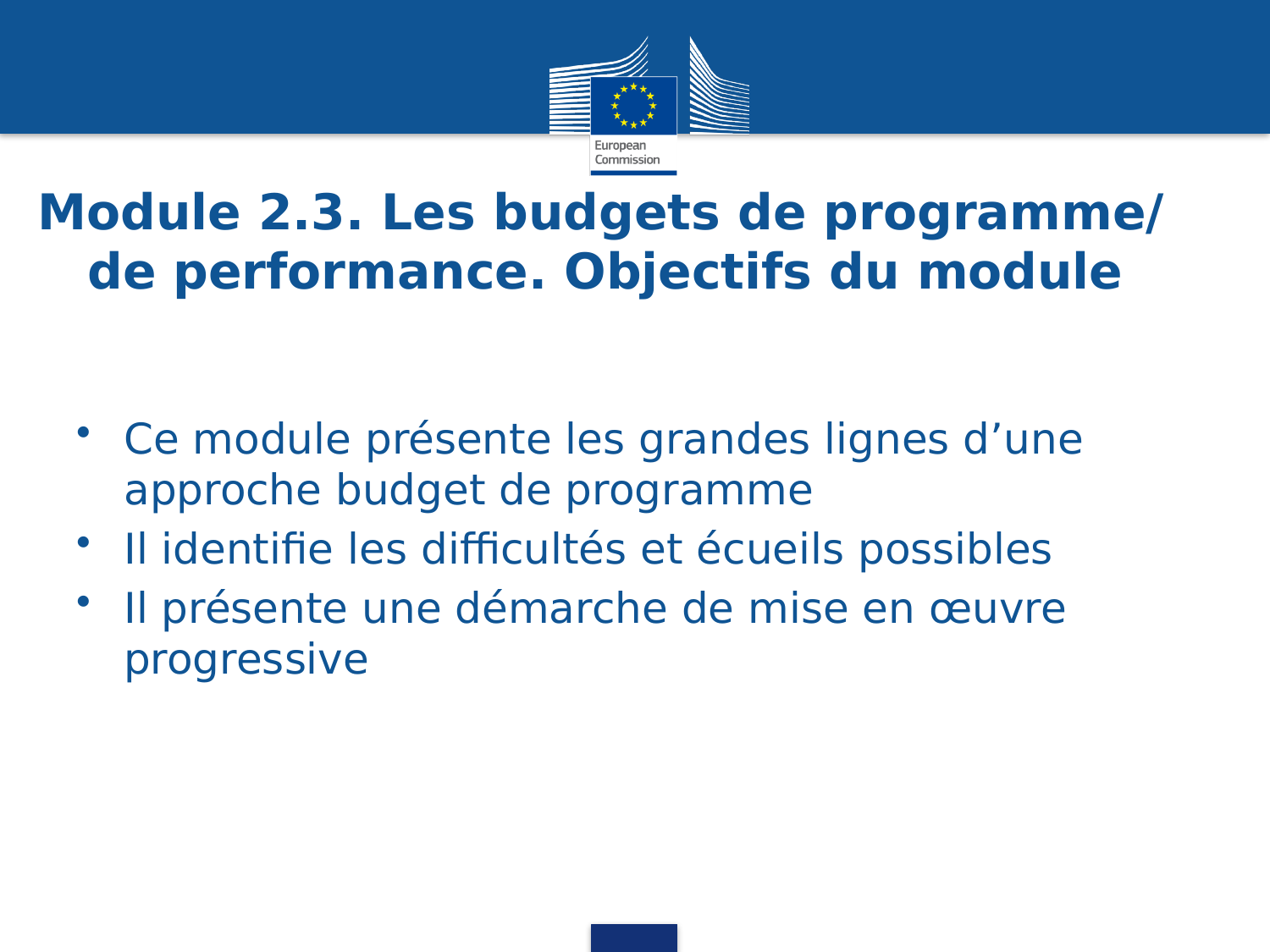

# Module 2.3. Les budgets de programme/ de performance. Objectifs du module

Ce module présente les grandes lignes d’une approche budget de programme
Il identifie les difficultés et écueils possibles
Il présente une démarche de mise en œuvre progressive